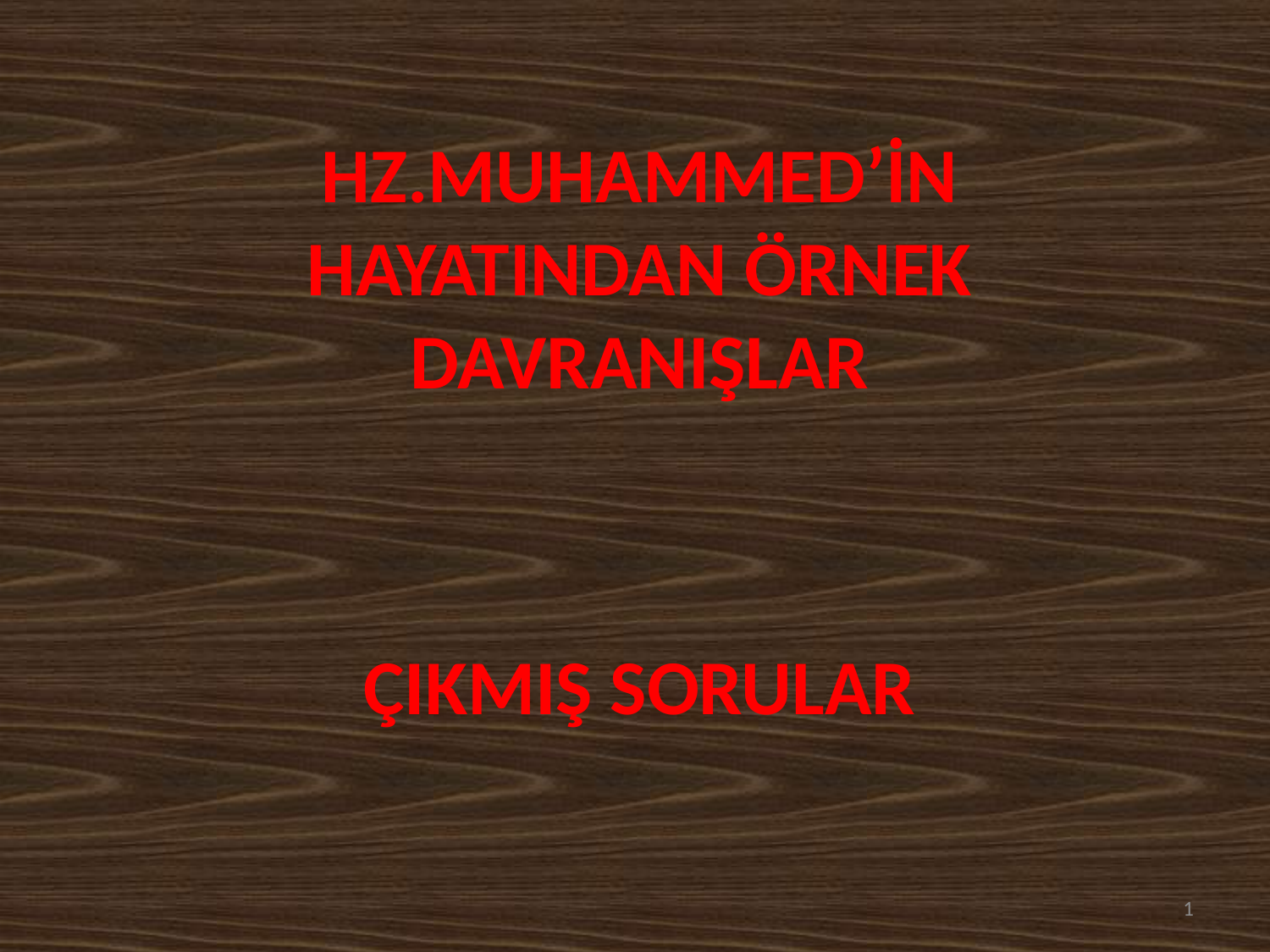

HZ.MUHAMMED’İN HAYATINDAN ÖRNEK DAVRANIŞLAR

ÇIKMIŞ SORULAR

1